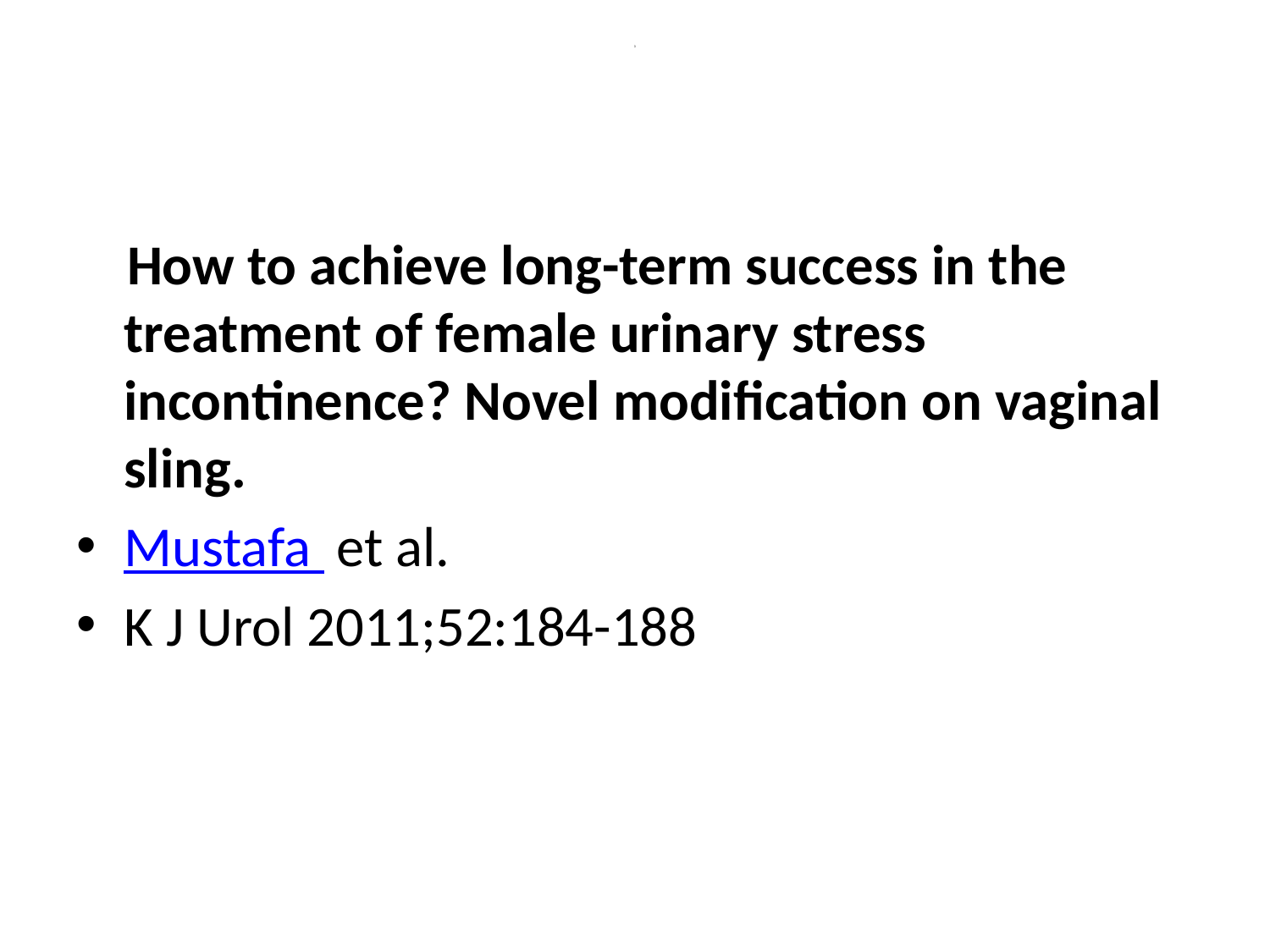

# 3
    How to achieve long-term success in the treatment of female urinary stress incontinence? Novel modification on vaginal sling.
Mustafa  et al.
K J Urol 2011;52:184-188